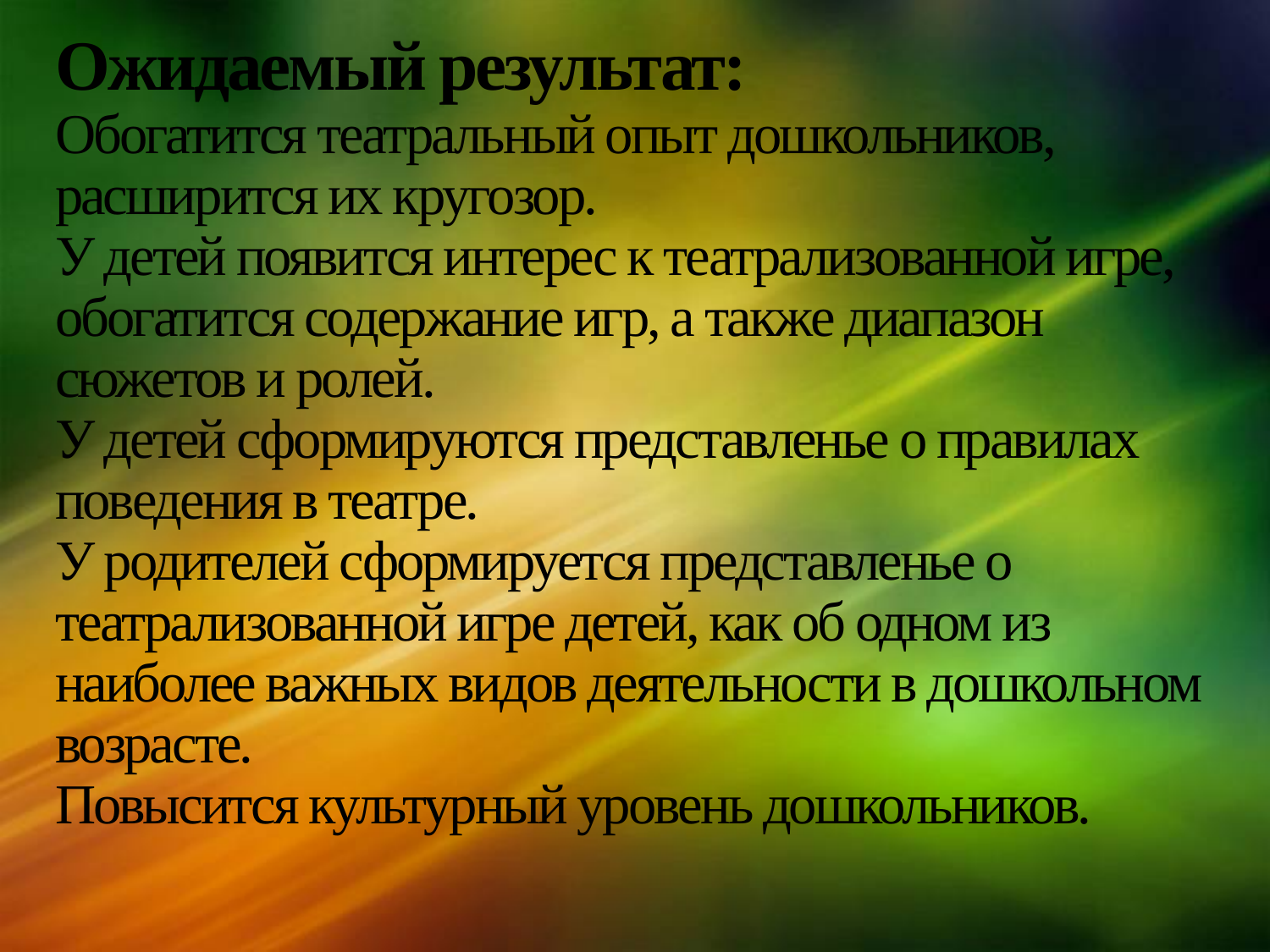

# Ожидаемый результат: Обогатится театральный опыт дошкольников, расширится их кругозор. У детей появится интерес к театрализованной игре, обогатится содержание игр, а также диапазон сюжетов и ролей. У детей сформируются представленье о правилах поведения в театре. У родителей сформируется представленье о театрализованной игре детей, как об одном из наиболее важных видов деятельности в дошкольном возрасте. Повысится культурный уровень дошкольников.